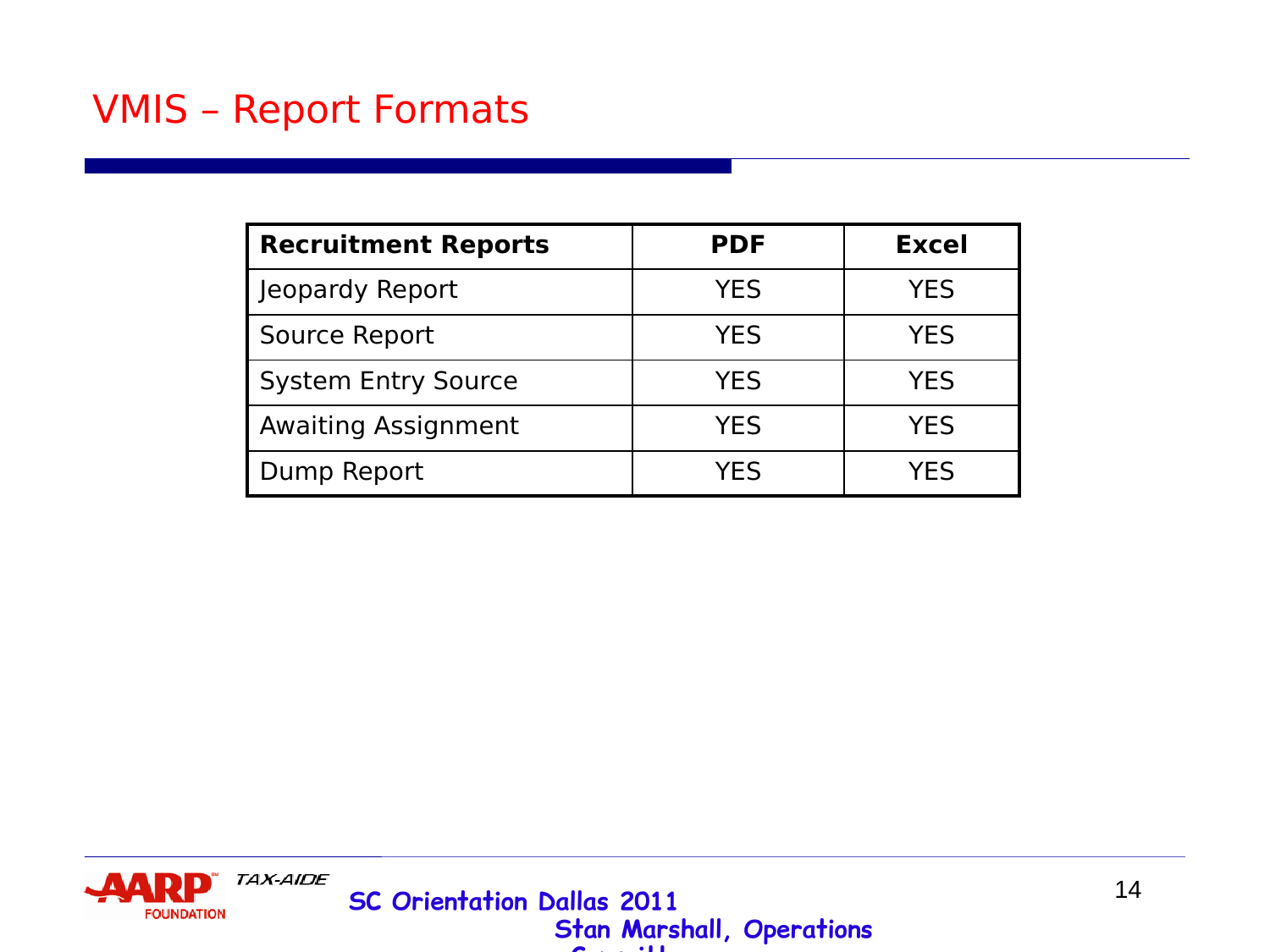

# VMIS – Report Formats
| Recruitment Reports | PDF | Excel |
| --- | --- | --- |
| Jeopardy Report | YES | YES |
| Source Report | YES | YES |
| System Entry Source | YES | YES |
| Awaiting Assignment | YES | YES |
| Dump Report | YES | YES |